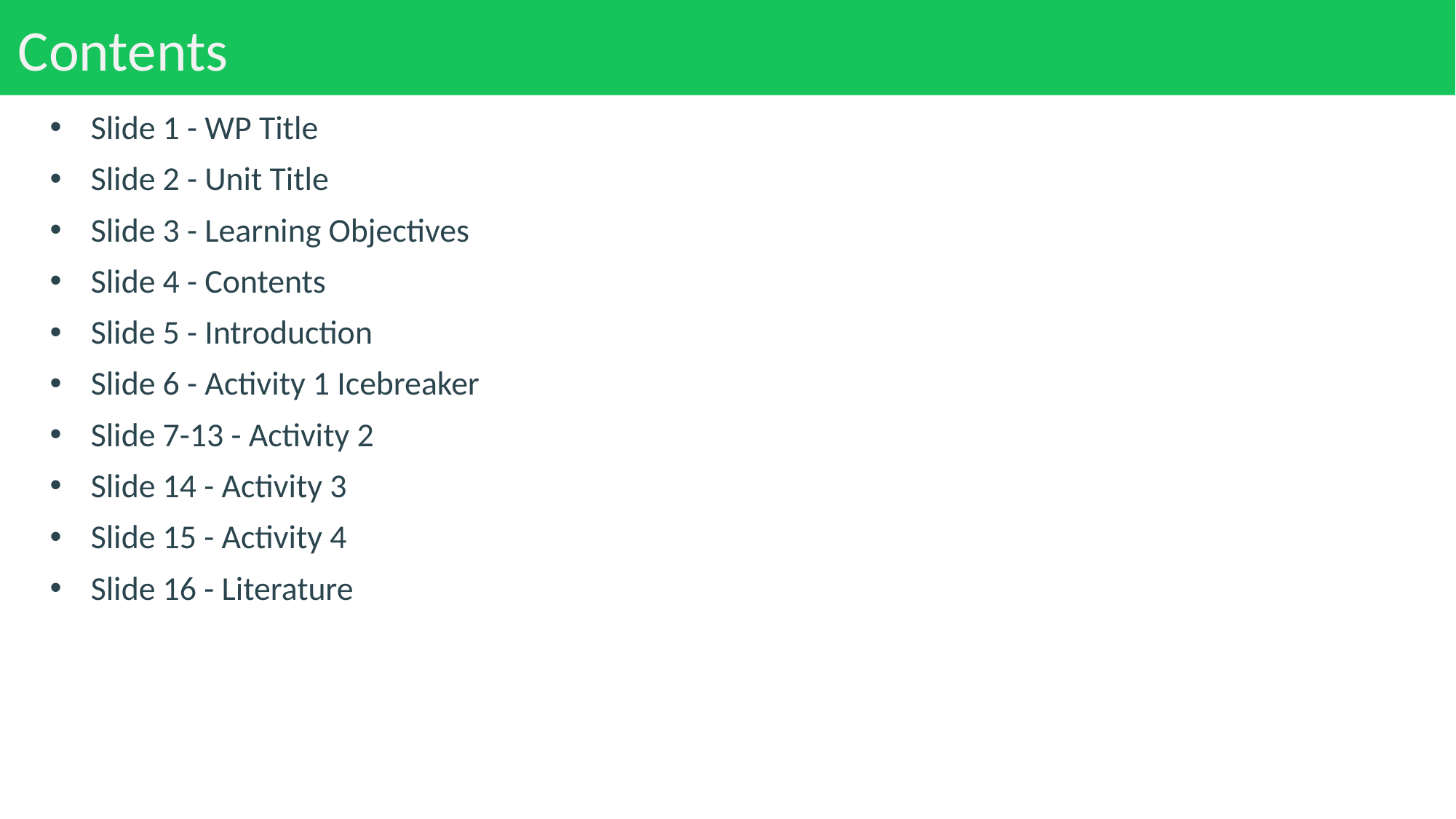

# Contents
Slide 1 - WP Title
Slide 2 - Unit Title
Slide 3 - Learning Objectives
Slide 4 - Contents
Slide 5 - Introduction
Slide 6 - Activity 1 Icebreaker
Slide 7-13 - Activity 2
Slide 14 - Activity 3
Slide 15 - Activity 4
Slide 16 - Literature